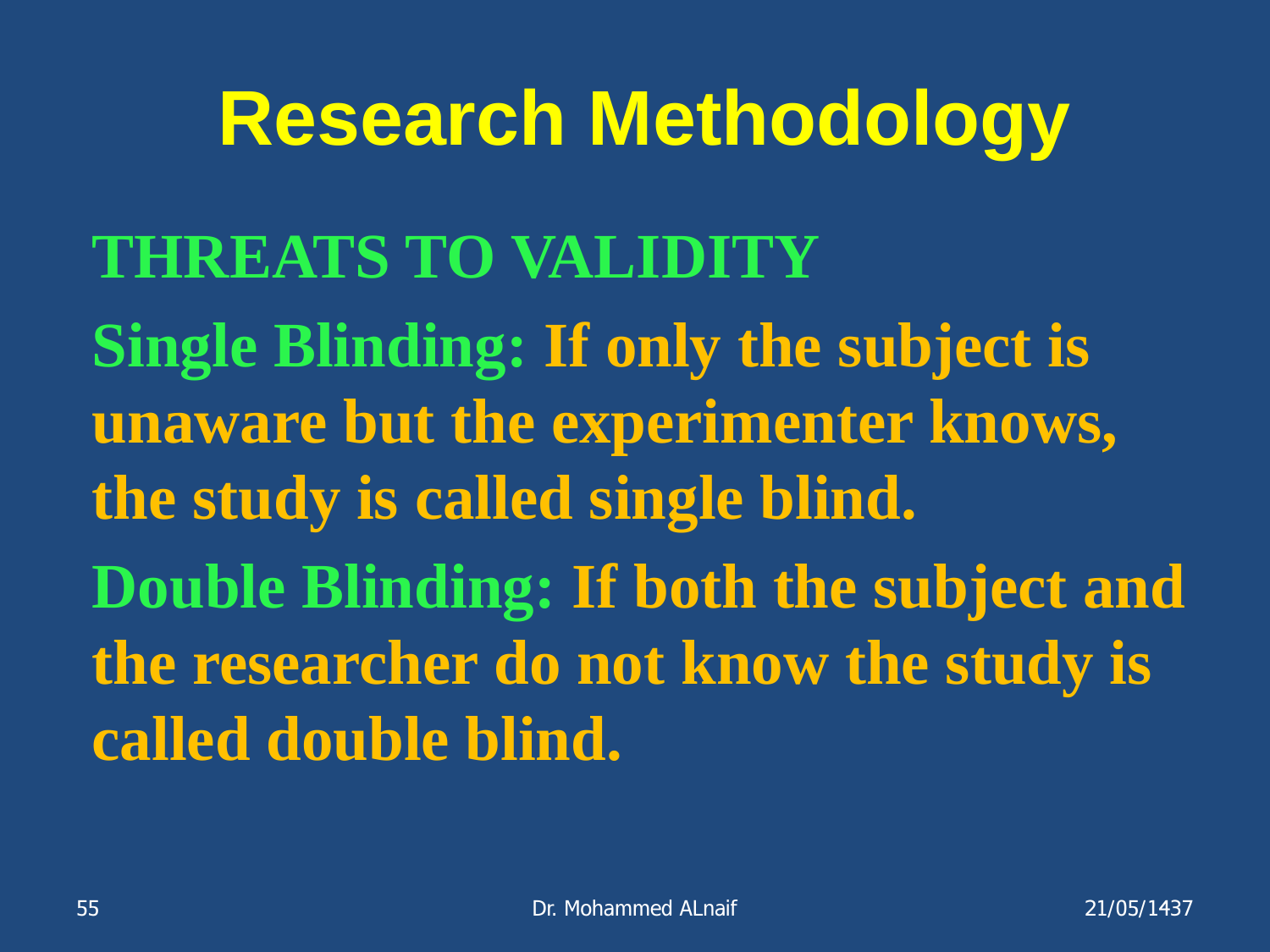

# Research Methodology
THREATS TO VALIDITY
Single Blinding: If only the subject is unaware but the experimenter knows, the study is called single blind.
Double Blinding: If both the subject and the researcher do not know the study is called double blind.
55
Dr. Mohammed ALnaif
21/05/1437